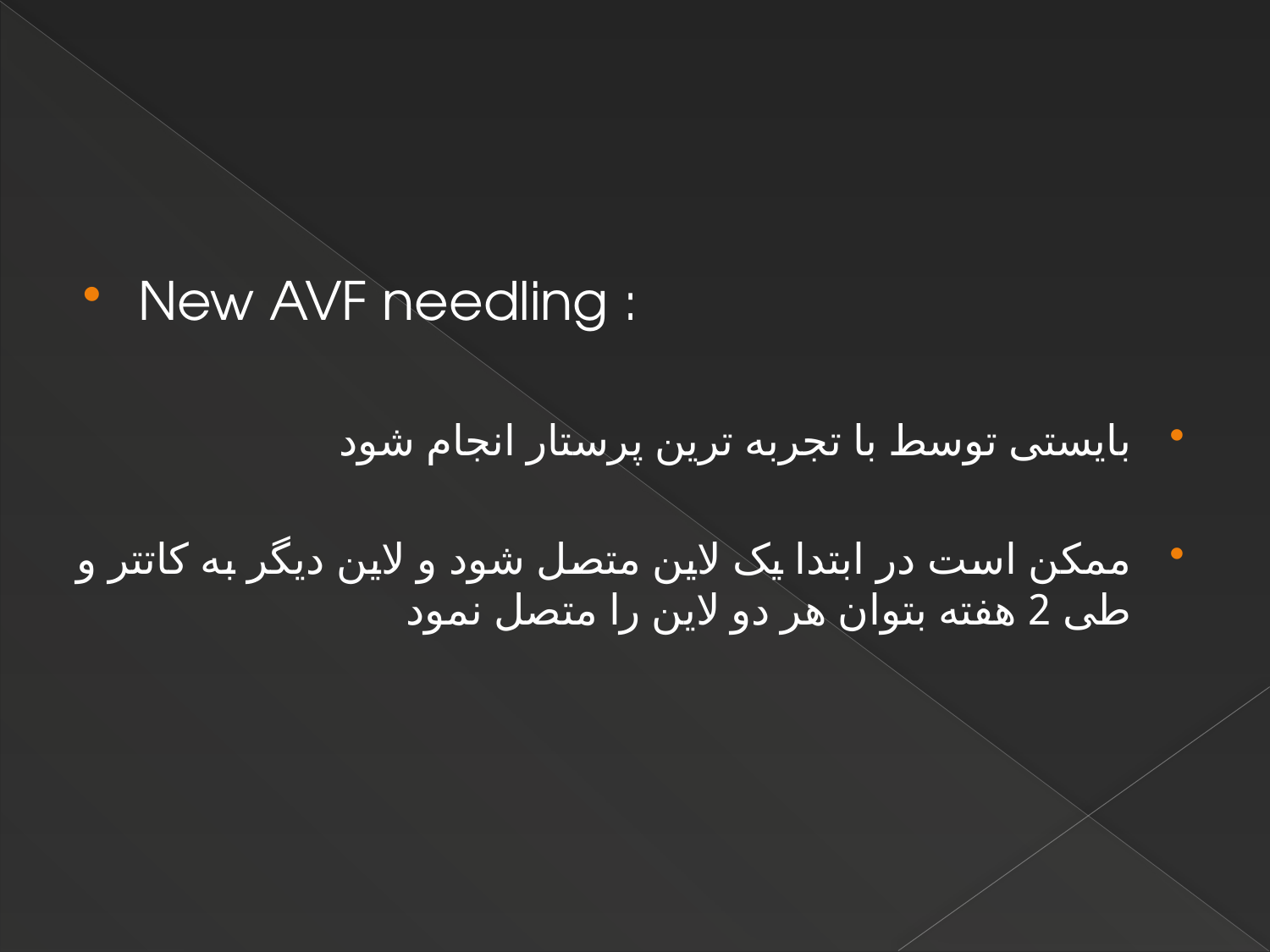

#
New AVF needling :

بایستی توسط با تجربه ترین پرستار انجام شود

ممکن است در ابتدا یک لاین متصل شود و لاین دیگر به کاتتر و طی 2 هفته بتوان هر دو لاین را متصل نمود